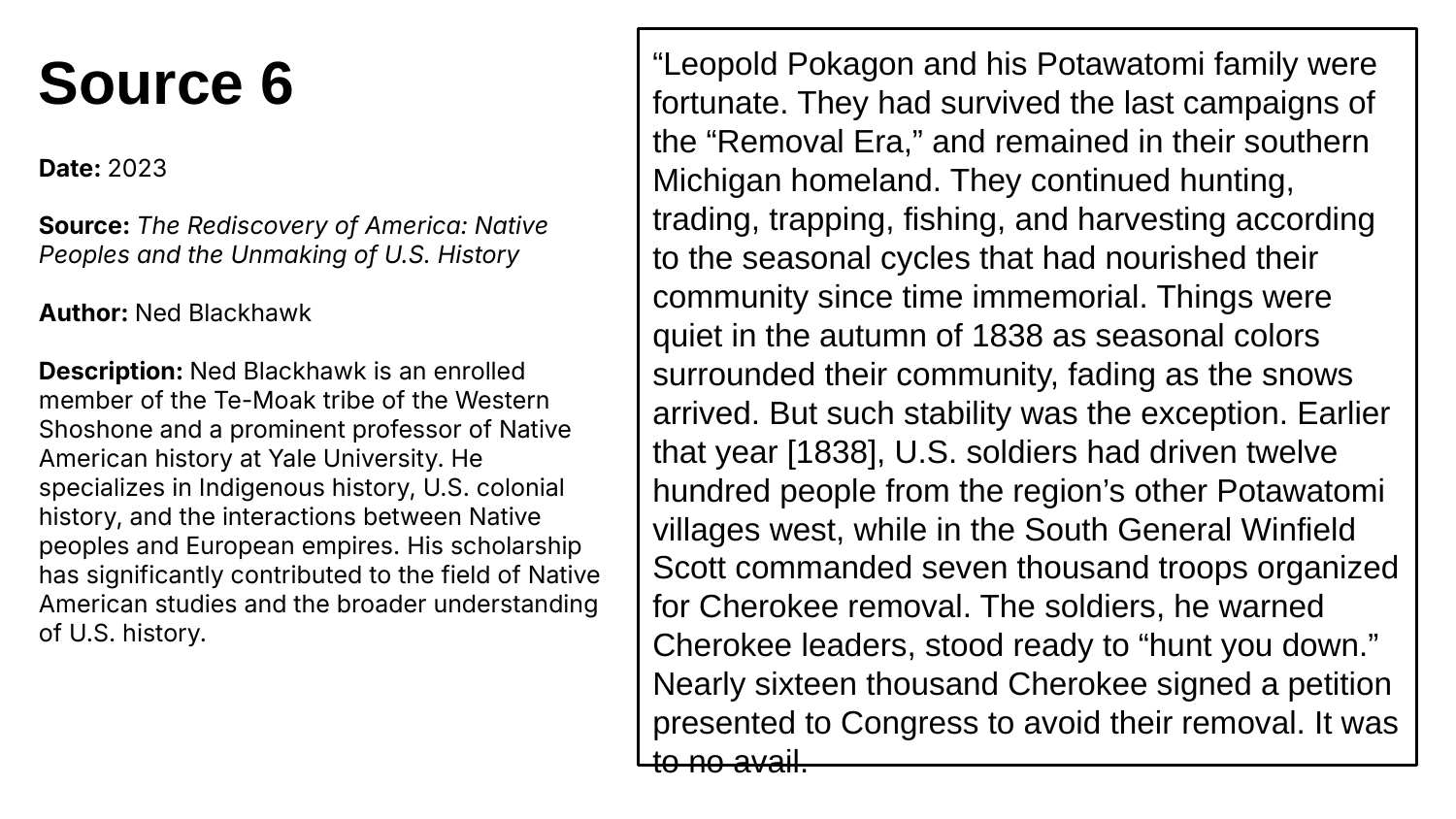

Source 6

Date: 2023

Source: The Rediscovery of America: Native Peoples and the Unmaking of U.S. History

Author: Ned Blackhawk

Description: Ned Blackhawk is an enrolled member of the Te-Moak tribe of the Western Shoshone and a prominent professor of Native American history at Yale University. He specializes in Indigenous history, U.S. colonial history, and the interactions between Native peoples and European empires. His scholarship has significantly contributed to the field of Native American studies and the broader understanding of U.S. history.

“Leopold Pokagon and his Potawatomi family were fortunate. They had survived the last campaigns of the “Removal Era,” and remained in their southern Michigan homeland. They continued hunting, trading, trapping, fishing, and harvesting according to the seasonal cycles that had nourished their community since time immemorial. Things were quiet in the autumn of 1838 as seasonal colors surrounded their community, fading as the snows arrived. But such stability was the exception. Earlier that year [1838], U.S. soldiers had driven twelve hundred people from the region’s other Potawatomi villages west, while in the South General Winfield Scott commanded seven thousand troops organized for Cherokee removal. The soldiers, he warned Cherokee leaders, stood ready to “hunt you down.” Nearly sixteen thousand Cherokee signed a petition presented to Congress to avoid their removal. It was to no avail.